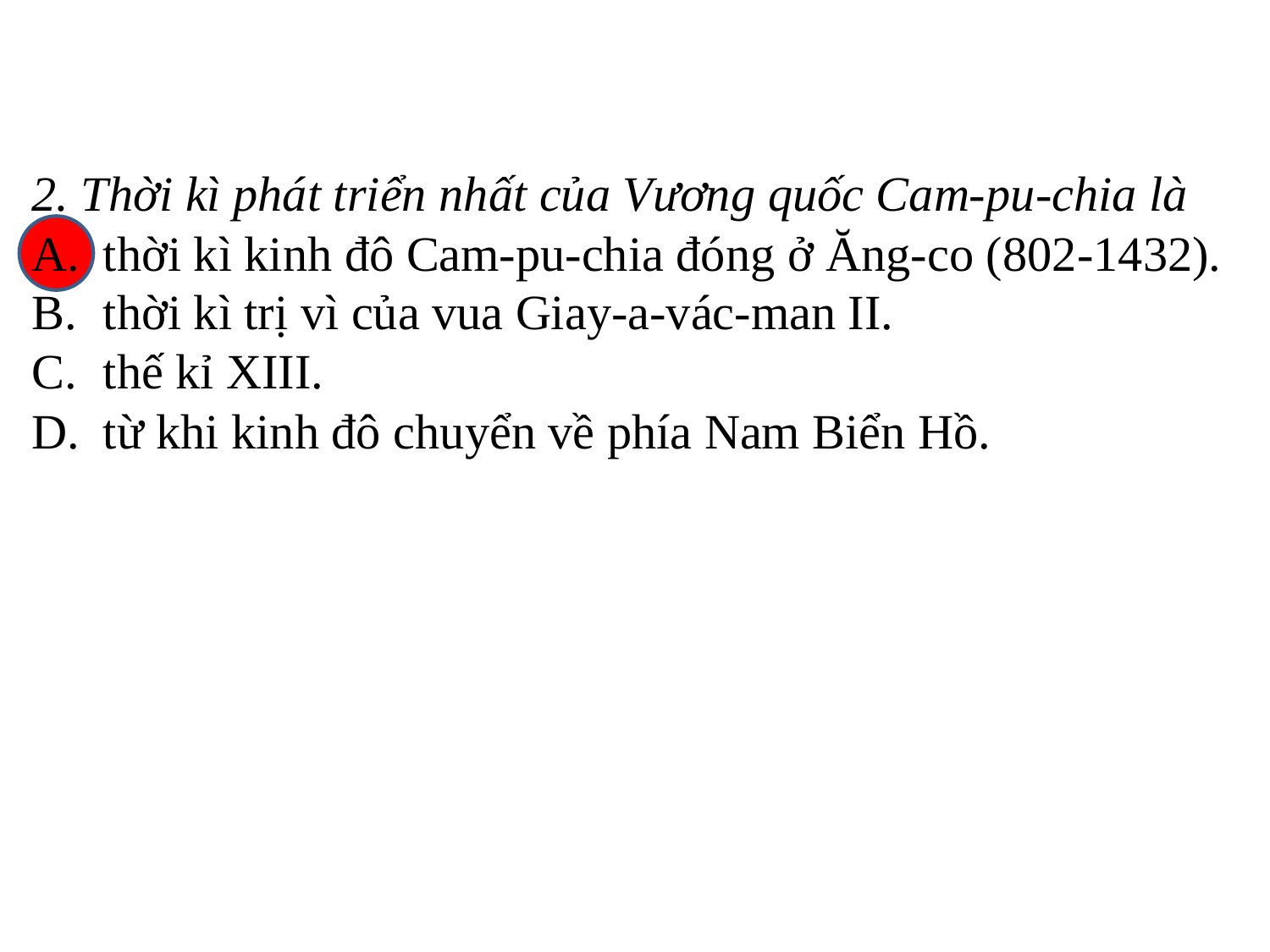

2. Thời kì phát triển nhất của Vương quốc Cam-pu-chia là
thời kì kinh đô Cam-pu-chia đóng ở Ăng-co (802-1432).
thời kì trị vì của vua Giay-a-vác-man II.
thế kỉ XIII.
từ khi kinh đô chuyển về phía Nam Biển Hồ.